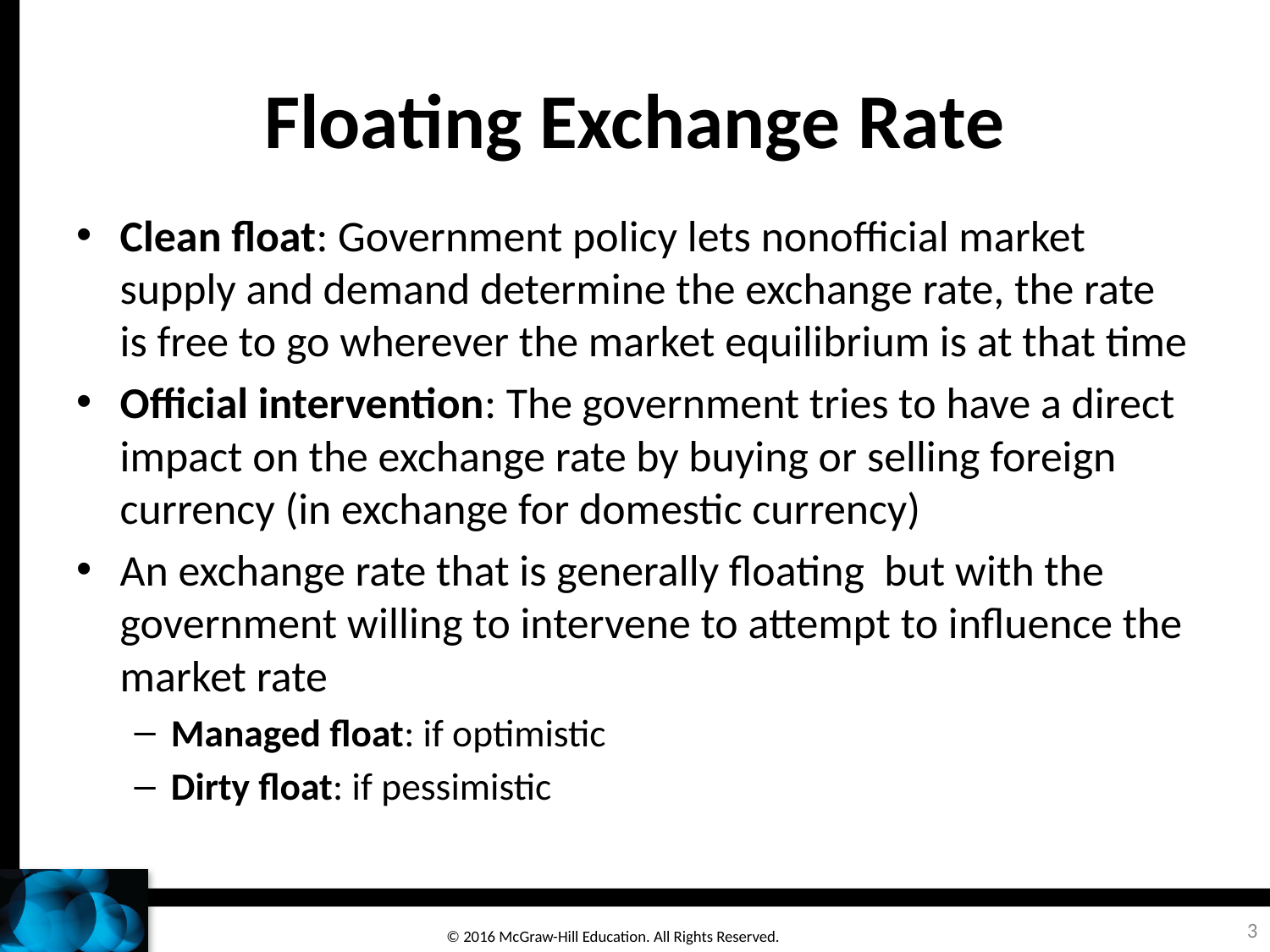

# Floating Exchange Rate
Clean float: Government policy lets nonofficial market supply and demand determine the exchange rate, the rate is free to go wherever the market equilibrium is at that time
Official intervention: The government tries to have a direct impact on the exchange rate by buying or selling foreign currency (in exchange for domestic currency)
An exchange rate that is generally floating  but with the government willing to intervene to attempt to influence the market rate
Managed float: if optimistic
Dirty float: if pessimistic

3
© 2016 McGraw-Hill Education. All Rights Reserved.